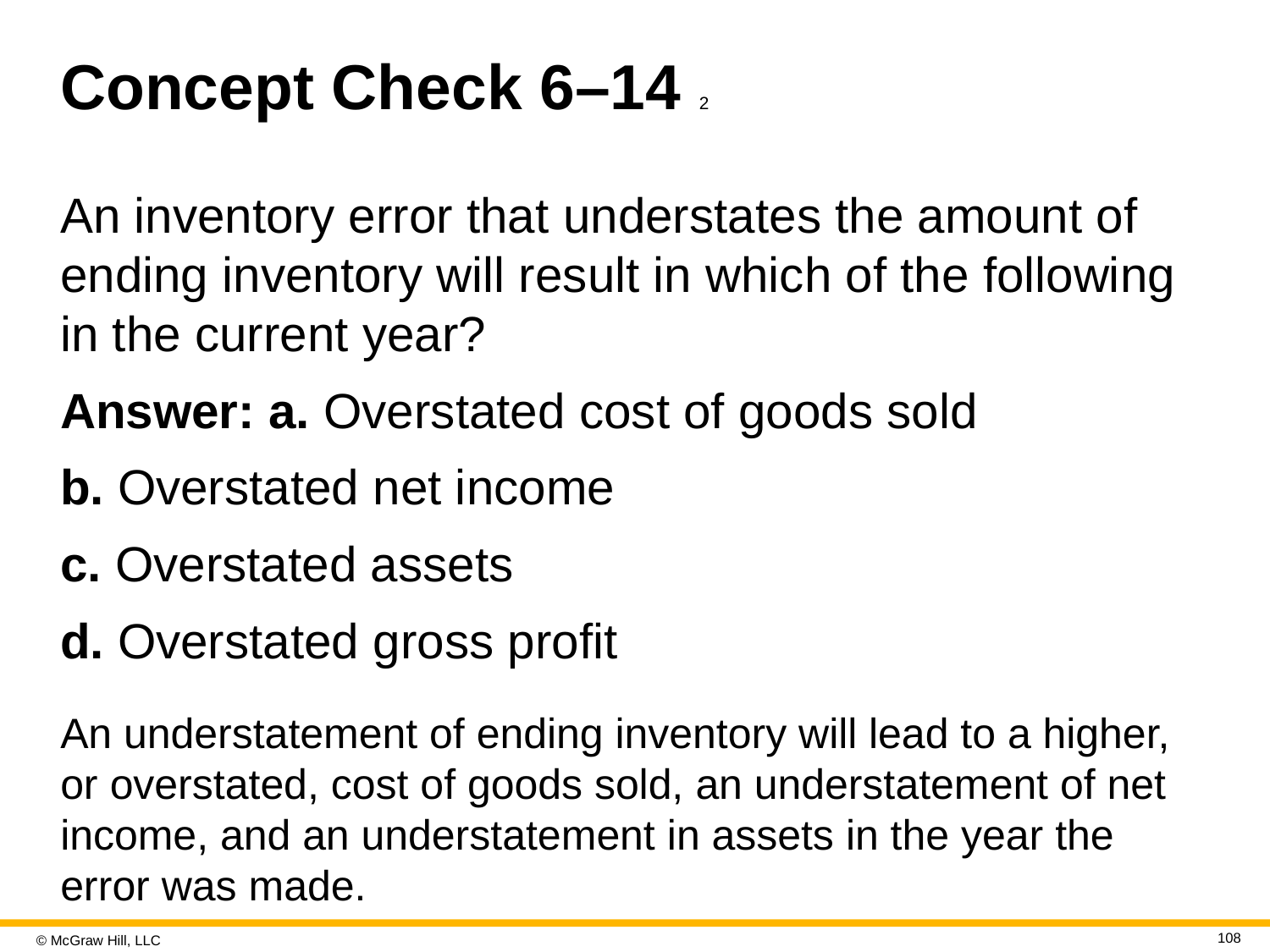

# Concept Check 6–14 2
An inventory error that understates the amount of ending inventory will result in which of the following in the current year?
Answer: a. Overstated cost of goods sold
b. Overstated net income
c. Overstated assets
d. Overstated gross profit
An understatement of ending inventory will lead to a higher, or overstated, cost of goods sold, an understatement of net income, and an understatement in assets in the year the error was made.
108